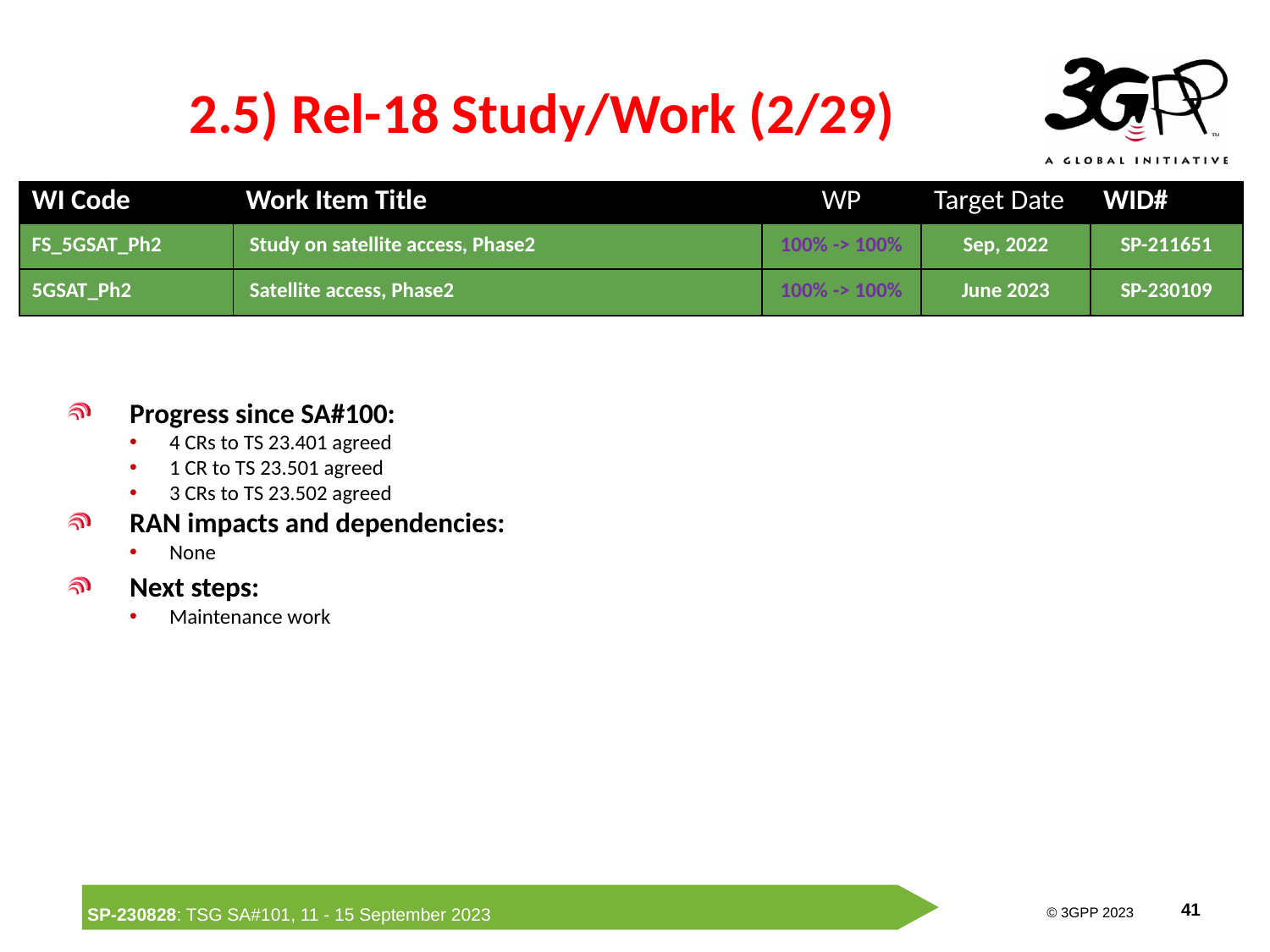

# 2.5) Rel-18 Study/Work (2/29)
| WI Code | Work Item Title | WP | Target Date | WID# |
| --- | --- | --- | --- | --- |
| FS\_5GSAT\_Ph2 | Study on satellite access, Phase2 | 100% -> 100% | Sep, 2022 | SP-211651 |
| 5GSAT\_Ph2 | Satellite access, Phase2 | 100% -> 100% | June 2023 | SP-230109 |
Progress since SA#100:
4 CRs to TS 23.401 agreed
1 CR to TS 23.501 agreed
3 CRs to TS 23.502 agreed
RAN impacts and dependencies:
None
Next steps:
Maintenance work